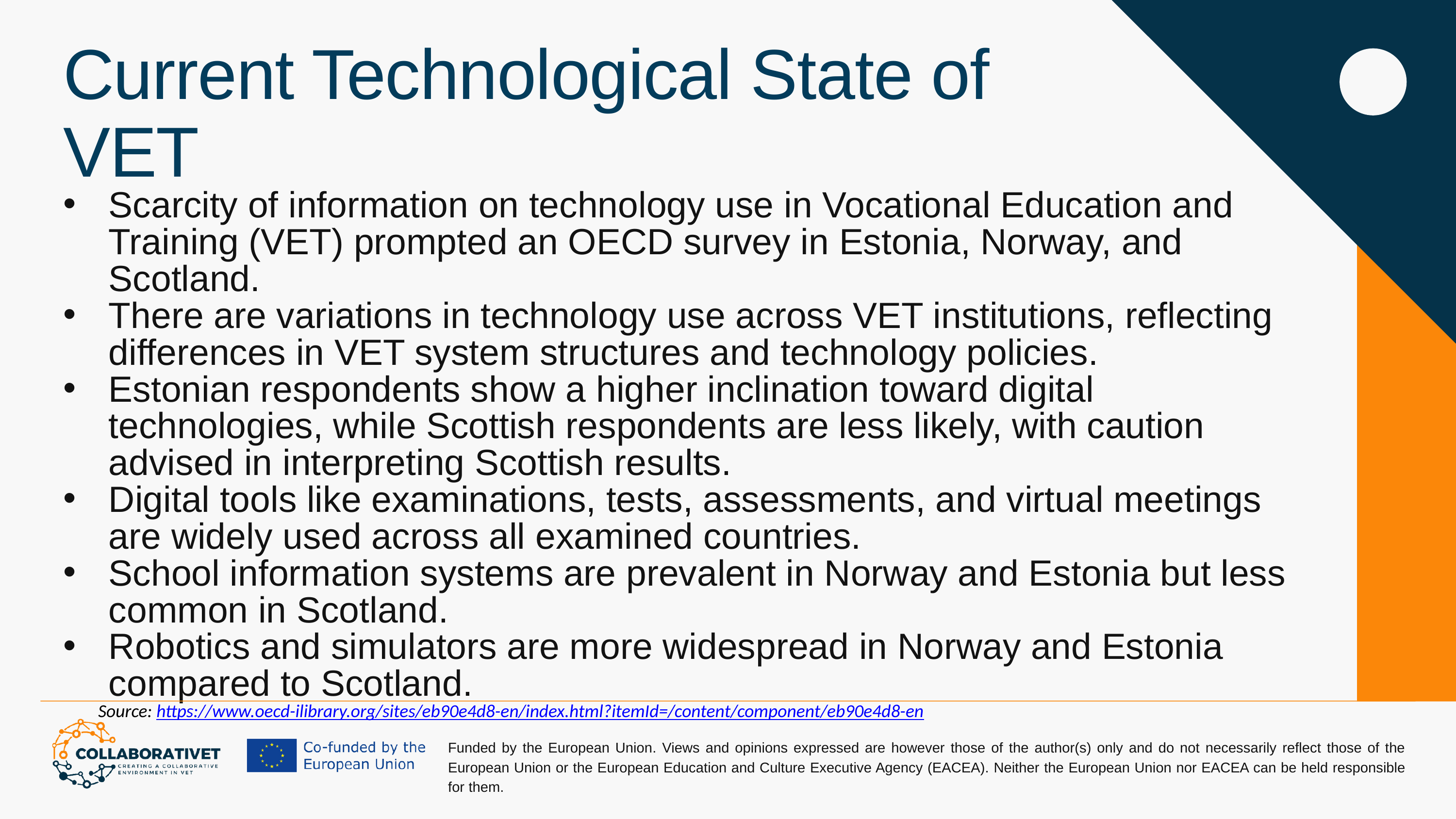

Current Technological State of VET

Scarcity of information on technology use in Vocational Education and Training (VET) prompted an OECD survey in Estonia, Norway, and Scotland.
There are variations in technology use across VET institutions, reflecting differences in VET system structures and technology policies.
Estonian respondents show a higher inclination toward digital technologies, while Scottish respondents are less likely, with caution advised in interpreting Scottish results.
Digital tools like examinations, tests, assessments, and virtual meetings are widely used across all examined countries.
School information systems are prevalent in Norway and Estonia but less common in Scotland.
Robotics and simulators are more widespread in Norway and Estonia compared to Scotland.

Source: https://www.oecd-ilibrary.org/sites/eb90e4d8-en/index.html?itemId=/content/component/eb90e4d8-en

Funded by the European Union. Views and opinions expressed are however those of the author(s) only and do not necessarily reflect those of the European Union or the European Education and Culture Executive Agency (EACEA). Neither the European Union nor EACEA can be held responsible for them.